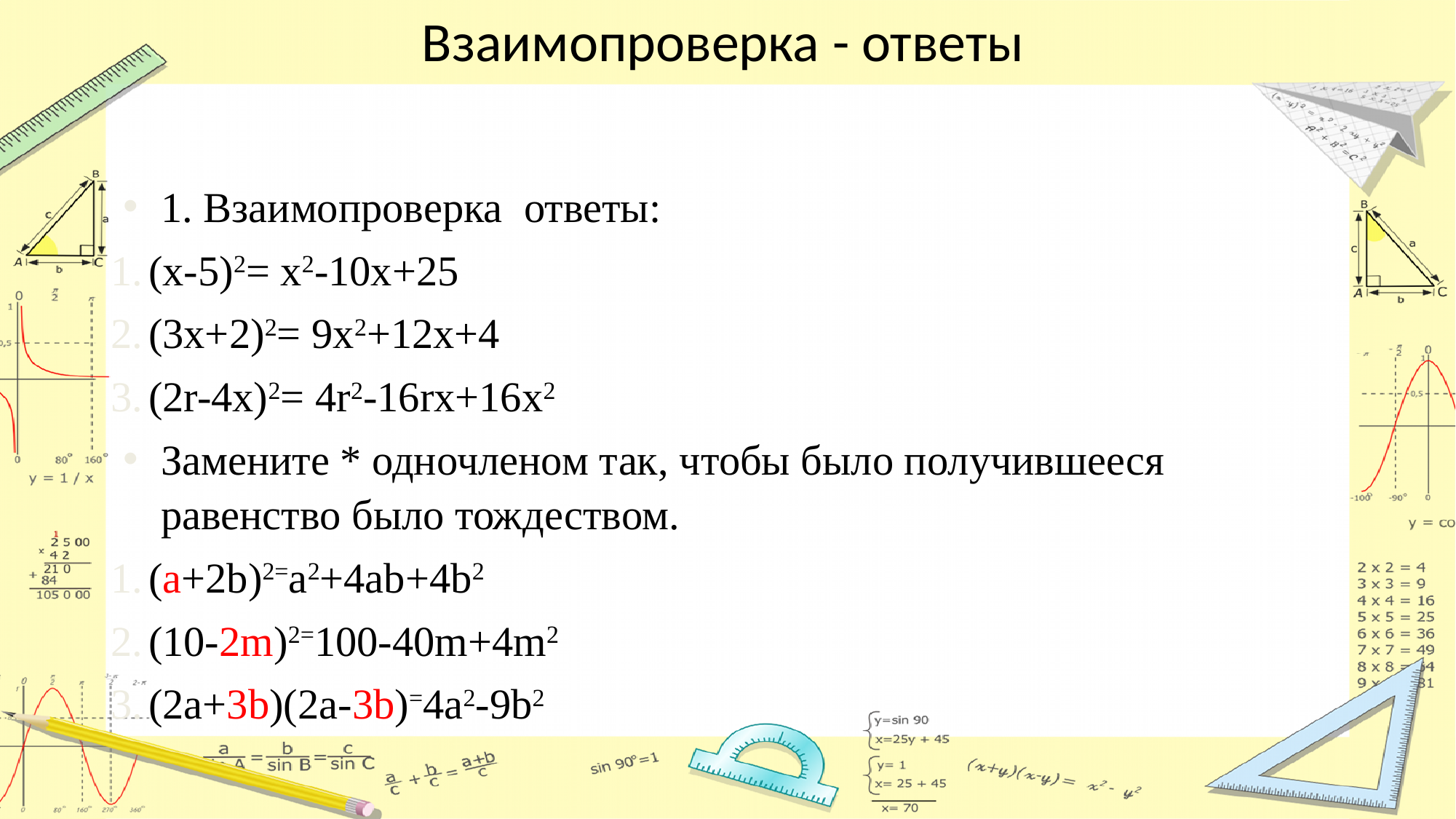

# Взаимопроверка - ответы
1. Взаимопроверка  ответы:
(x-5)2= x2-10x+25
(3x+2)2= 9x2+12x+4
(2r-4x)2= 4r2-16rx+16x2
Замените * одночленом так, чтобы было получившееся равенство было тождеством.
(a+2b)2=a2+4ab+4b2
(10-2m)2=100-40m+4m2
(2a+3b)(2a-3b)=4a2-9b2